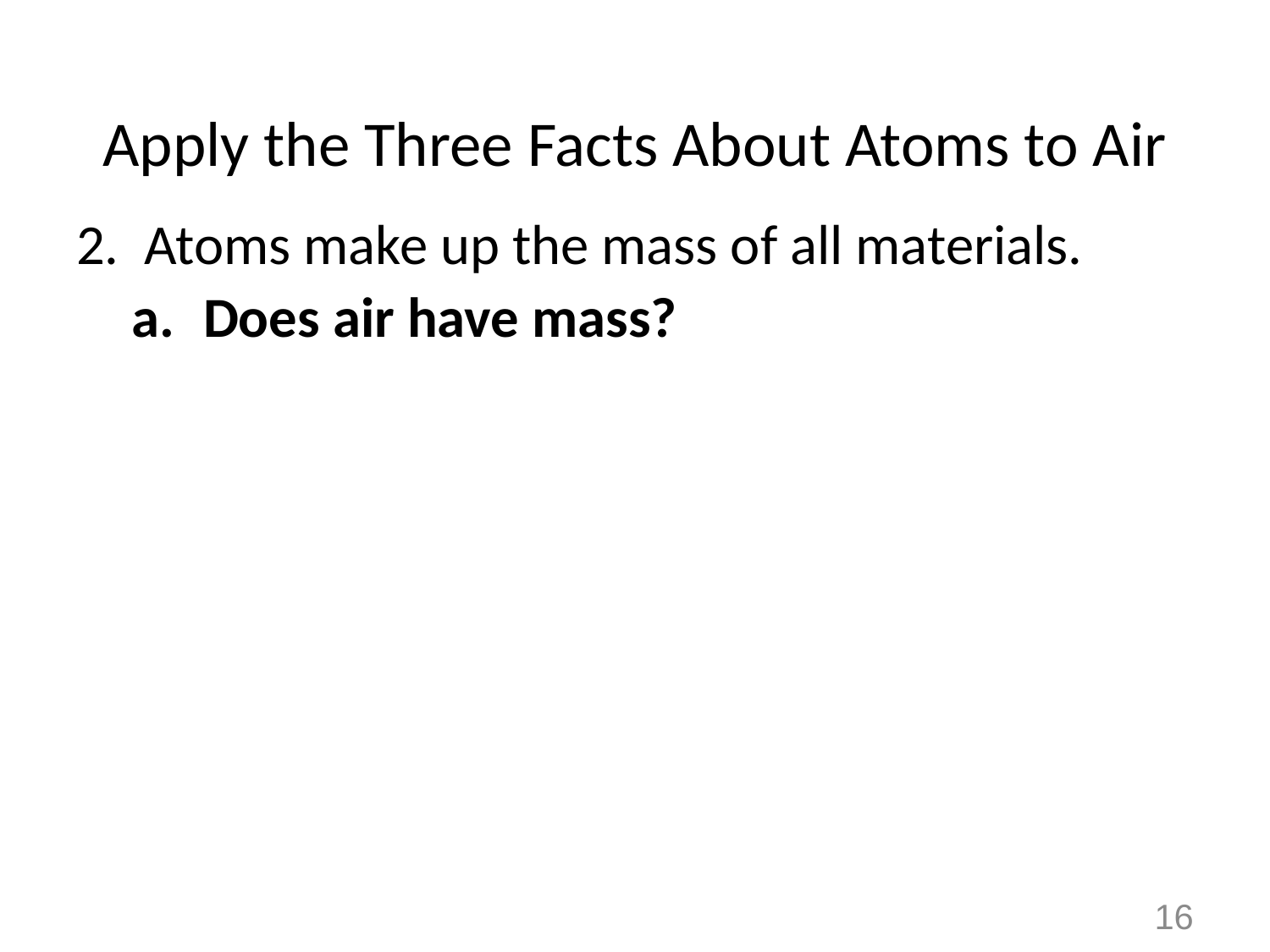

# Apply the Three Facts About Atoms to Air
2.  Atoms make up the mass of all materials.
Does air have mass?
16